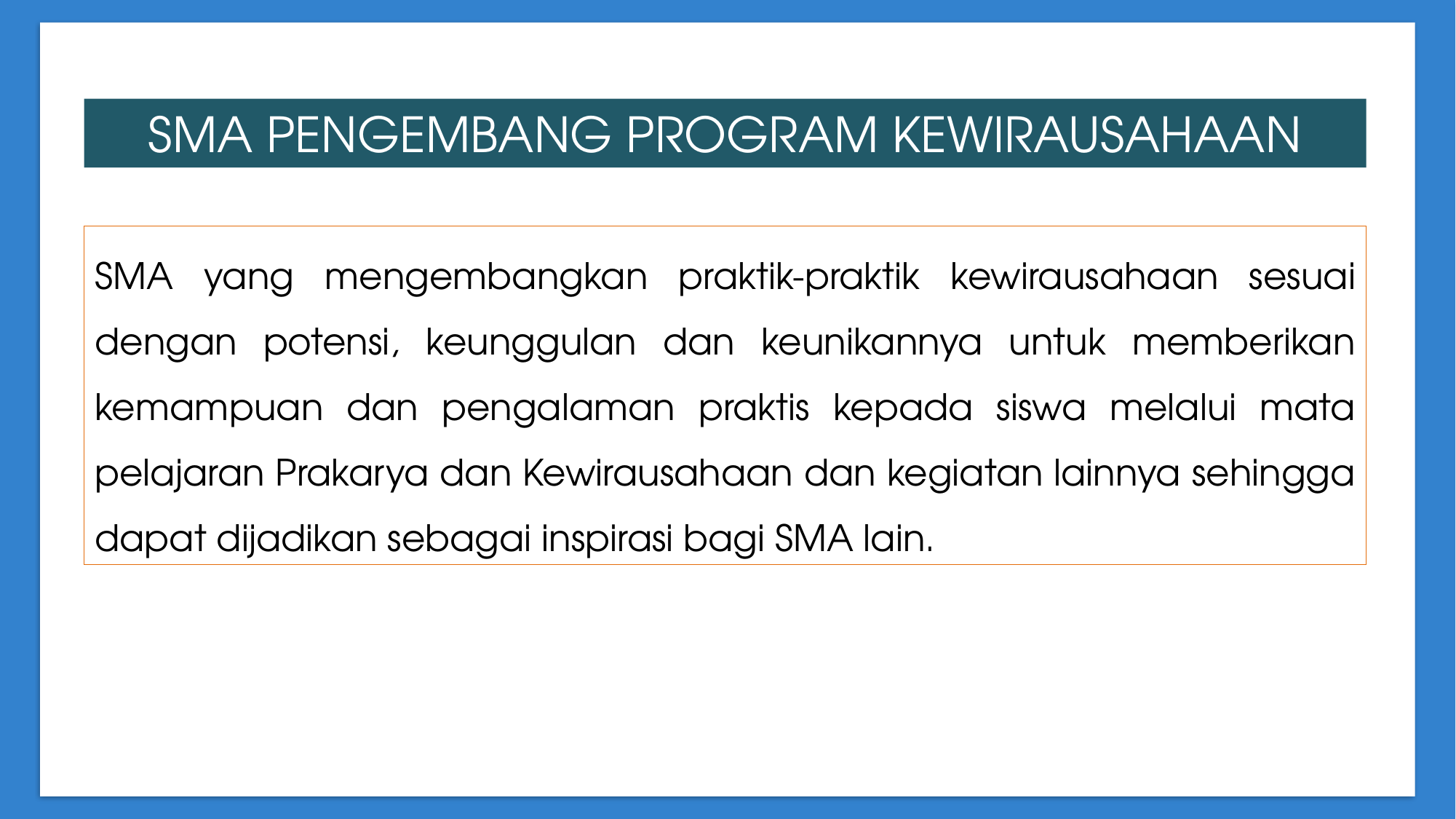

SMA PENGEMBANG PROGRAM KEWIRAUSAHAAN
SMA yang mengembangkan praktik-praktik kewirausahaan sesuai dengan potensi, keunggulan dan keunikannya untuk memberikan kemampuan dan pengalaman praktis kepada siswa melalui mata pelajaran Prakarya dan Kewirausahaan dan kegiatan lainnya sehingga dapat dijadikan sebagai inspirasi bagi SMA lain.